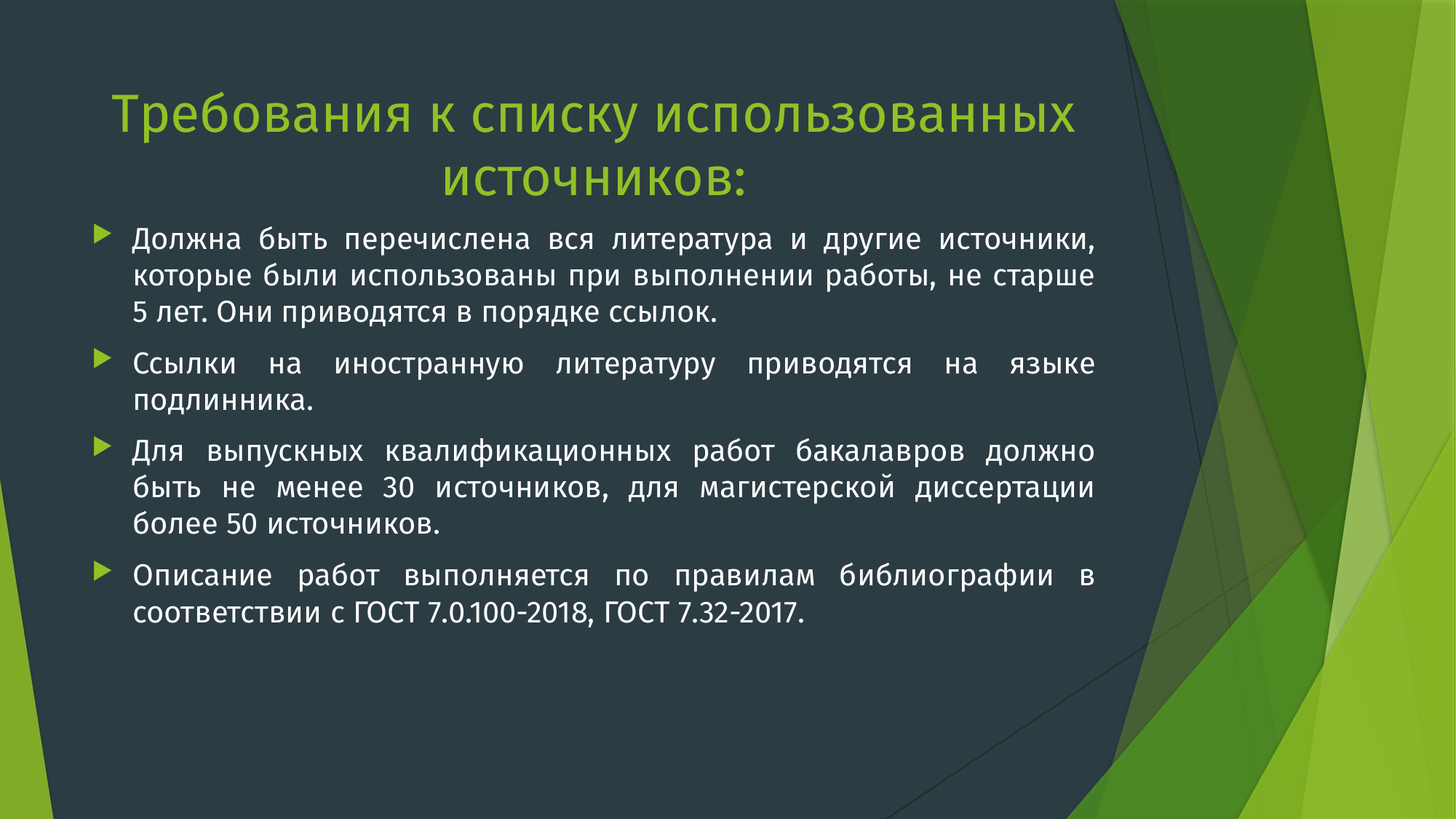

# Требования к списку использованных источников:
Должна быть перечислена вся литература и другие источники, которые были использованы при выполнении работы, не старше 5 лет. Они приводятся в порядке ссылок.
Ссылки на иностранную литературу приводятся на языке подлинника.
Для выпускных квалификационных работ бакалавров должно быть не менее 30 источников, для магистерской диссертации более 50 источников.
Описание работ выполняется по правилам библиографии в соответствии с ГОСТ 7.0.100-2018, ГОСТ 7.32-2017.